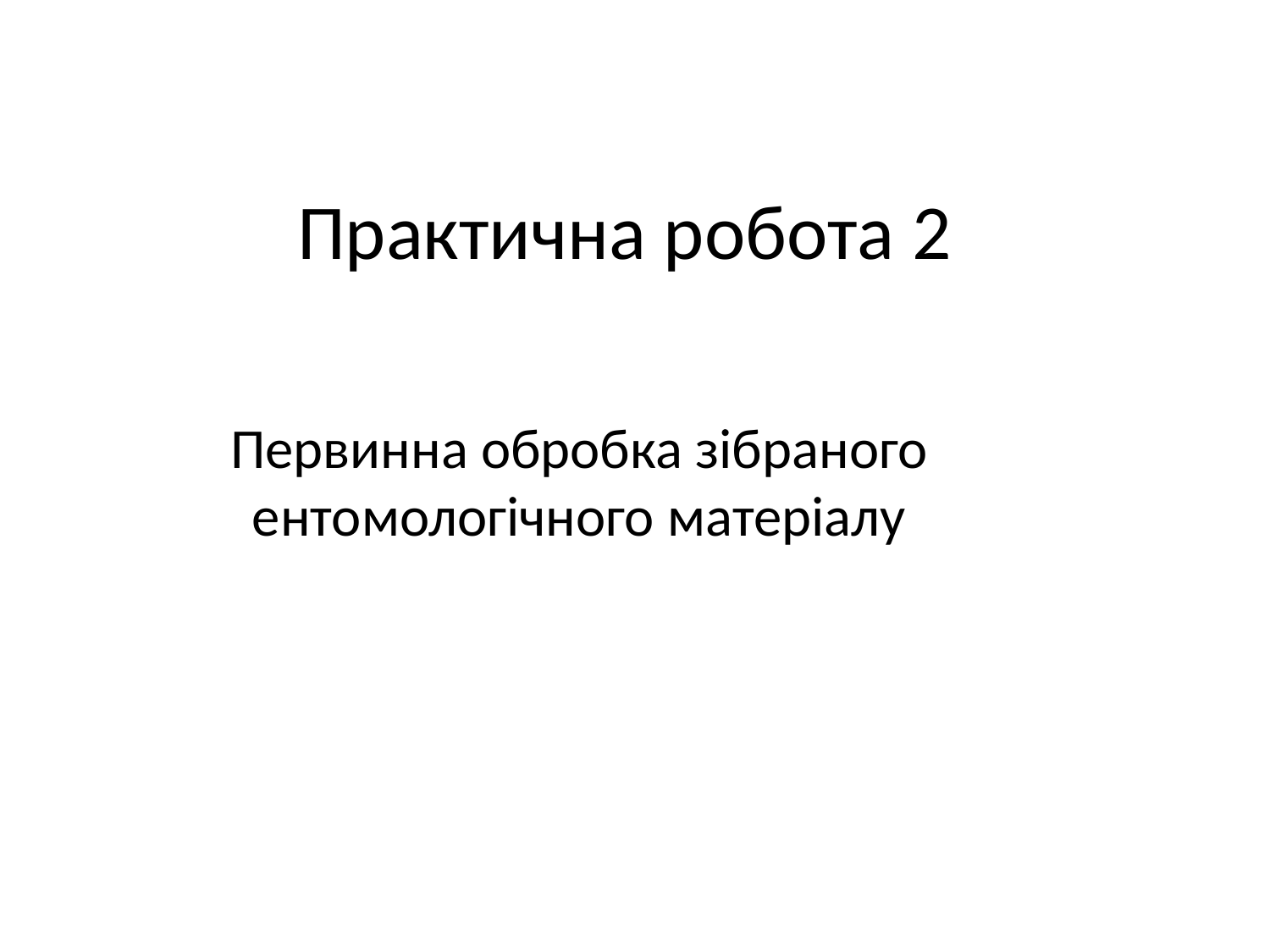

# Практична робота 2
Первинна обробка зібраного ентомологічного матеріалу